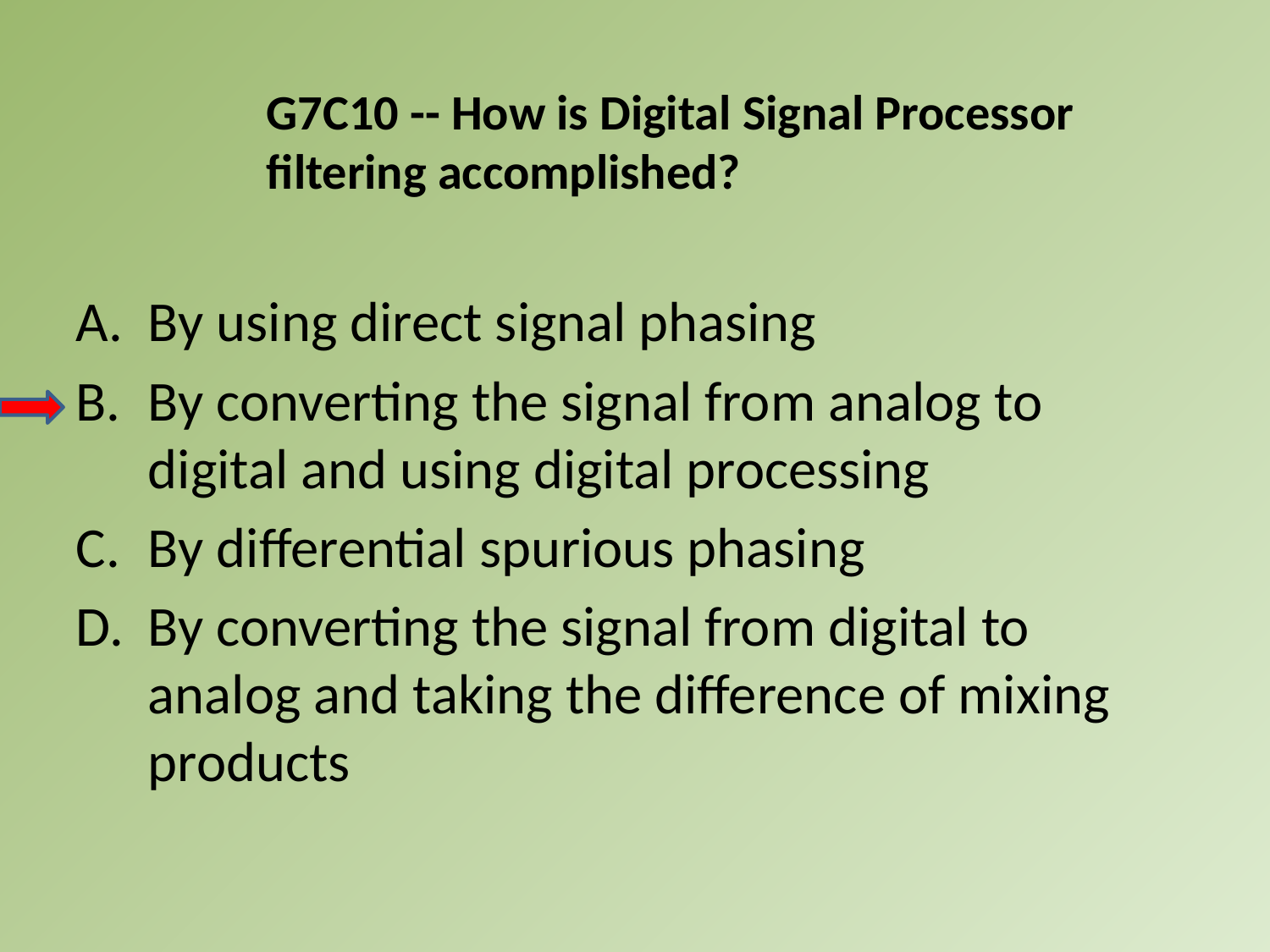

G7C10 -- How is Digital Signal Processor filtering accomplished?
A.	By using direct signal phasing
B.	By converting the signal from analog to digital and using digital processing
C.	By differential spurious phasing
D.	By converting the signal from digital to analog and taking the difference of mixing products